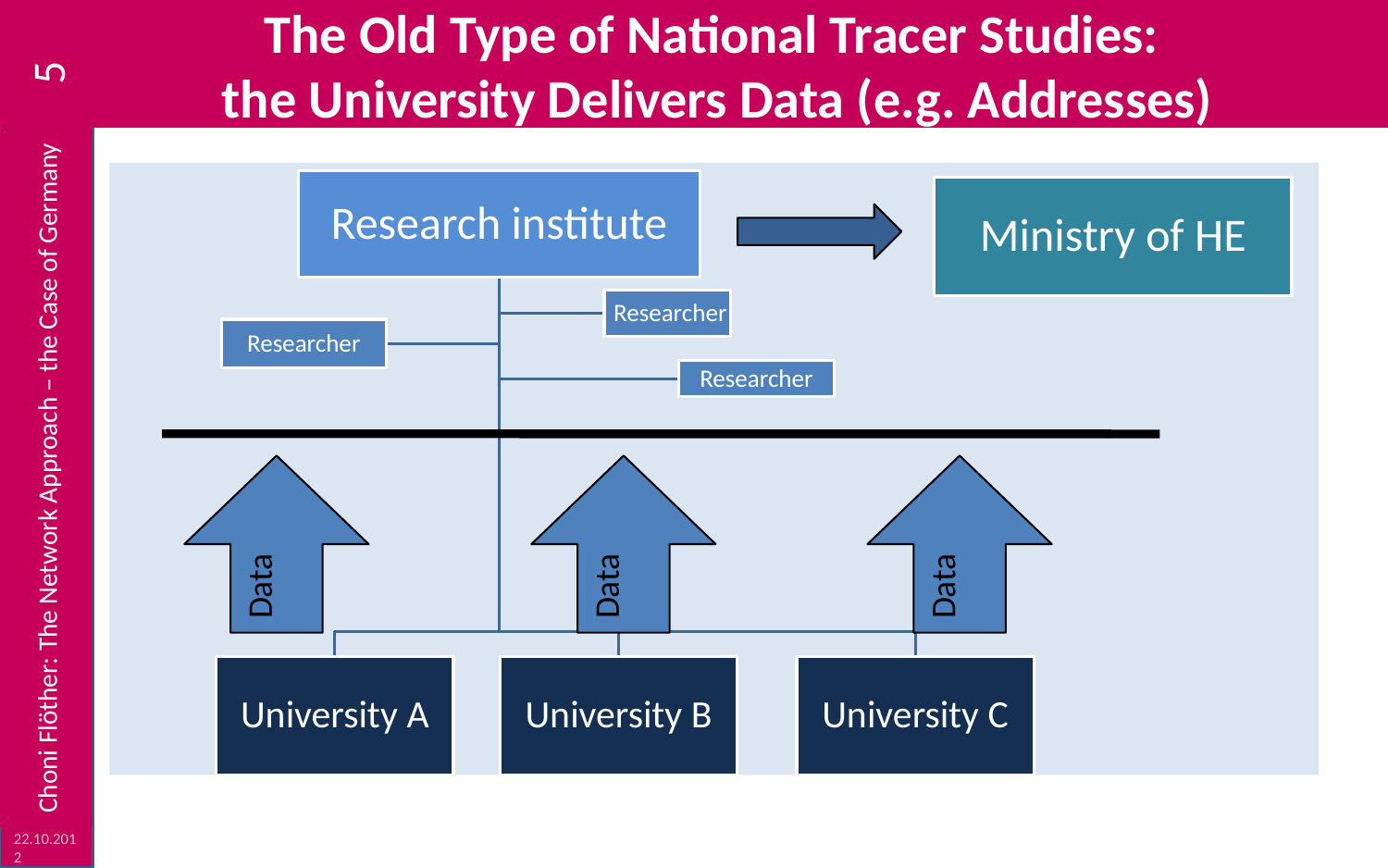

# The Old Type of National Tracer Studies: the University Delivers Data (e.g. Addresses)
5
Research institute
University A
University B
University C
 Researcher
Researcher
Researcher
Ministry of HE

Choni Flöther: The Network Approach – the Case of Germany
Data
Data
Data
22.10.2012